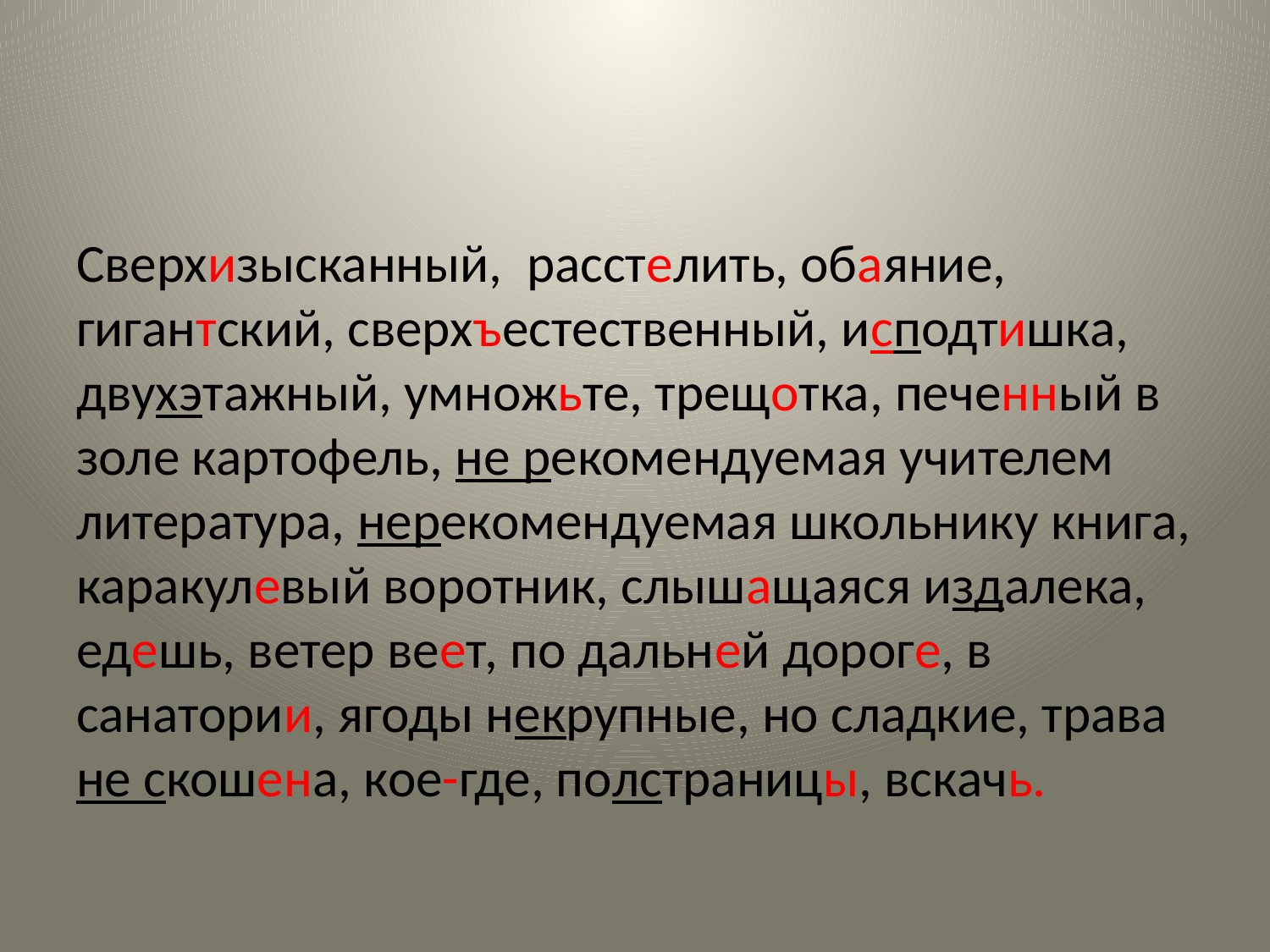

#
Сверхизысканный,  расстелить, обаяние, гигантский, сверхъестественный, исподтишка, двухэтажный, умножьте, трещотка, печенный в золе картофель, не рекомендуемая учителем литература, нерекомендуемая школьнику книга, каракулевый воротник, слышащаяся издалека, едешь, ветер веет, по дальней дороге, в санатории, ягоды некрупные, но сладкие, трава не скошена, кое-где, полстраницы, вскачь.